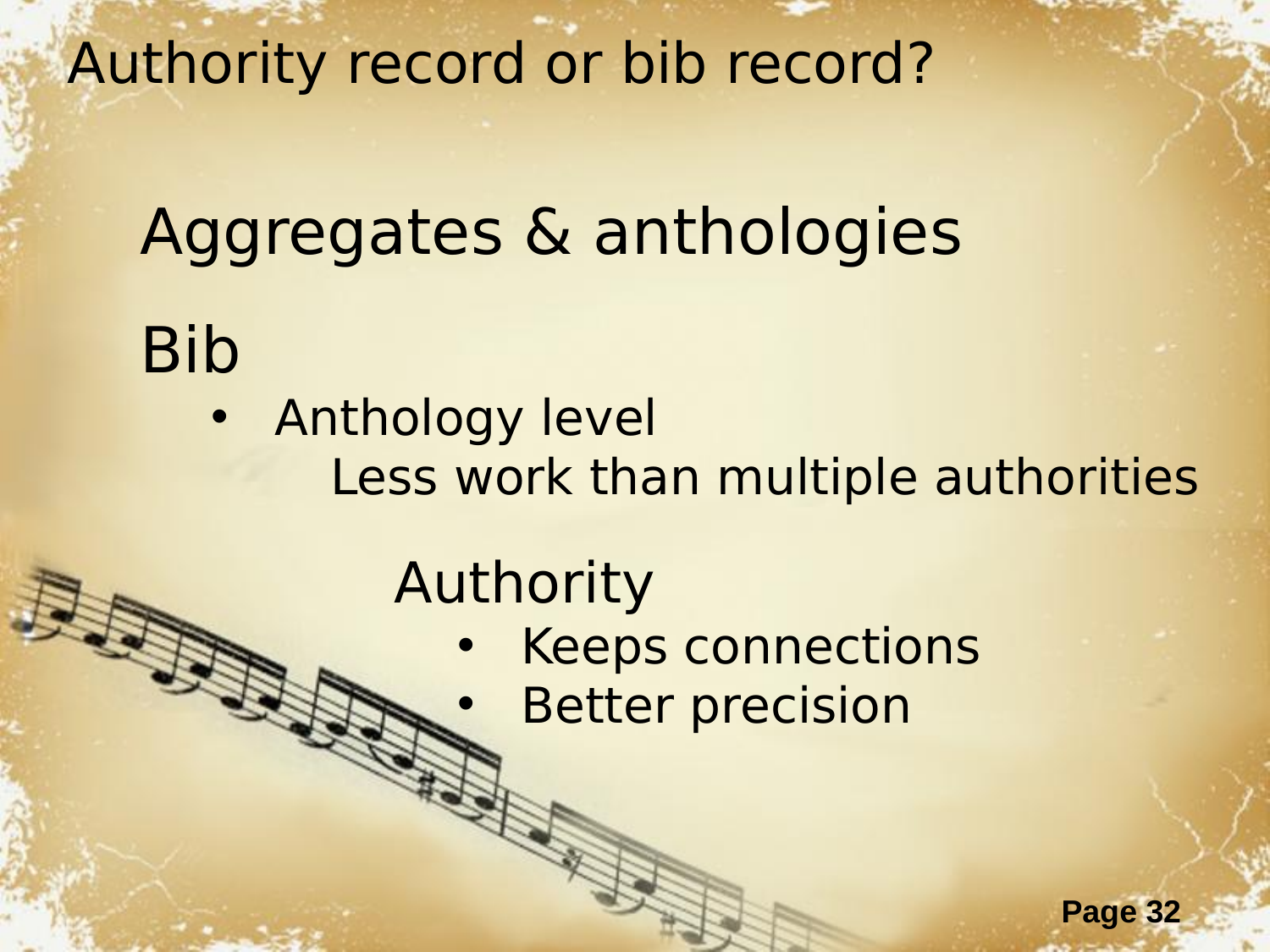

Authority record or bib record?
Aggregates & anthologies

Bib
Anthology level
Less work than multiple authorities

Authority
Keeps connections
Better precision